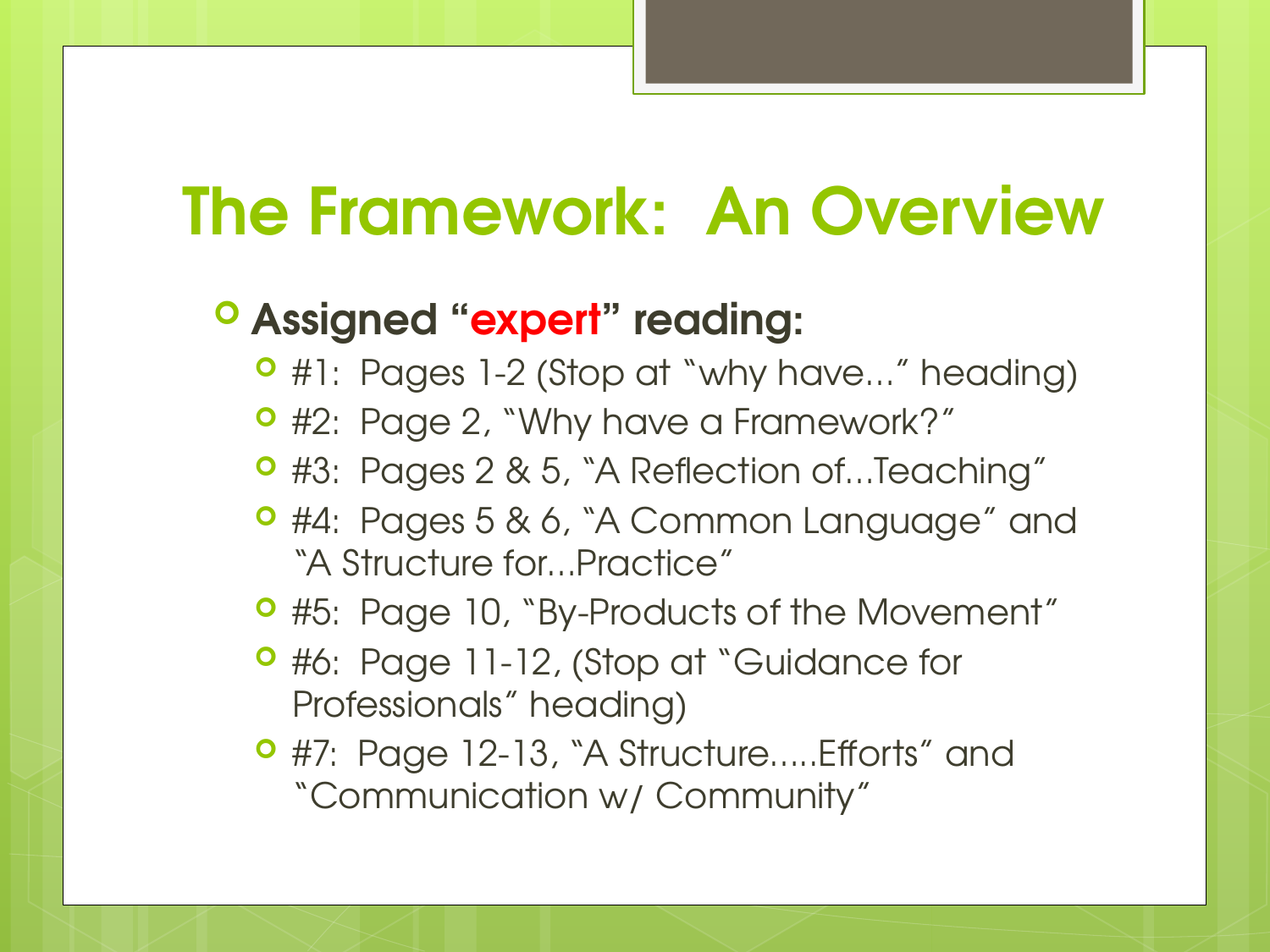

# The Framework:  An Overview
Assigned “expert” reading:
#1:  Pages 1-2 (Stop at “why have…” heading)
#2:  Page 2, “Why have a Framework?”
#3:  Pages 2 & 5, “A Reflection of…Teaching”
#4:  Pages 5 & 6, “A Common Language” and “A Structure for…Practice”
#5:  Page 10, “By-Products of the Movement”
#6:  Page 11-12, (Stop at “Guidance for Professionals” heading)
#7:  Page 12-13, “A Structure…..Efforts” and “Communication w/ Community”